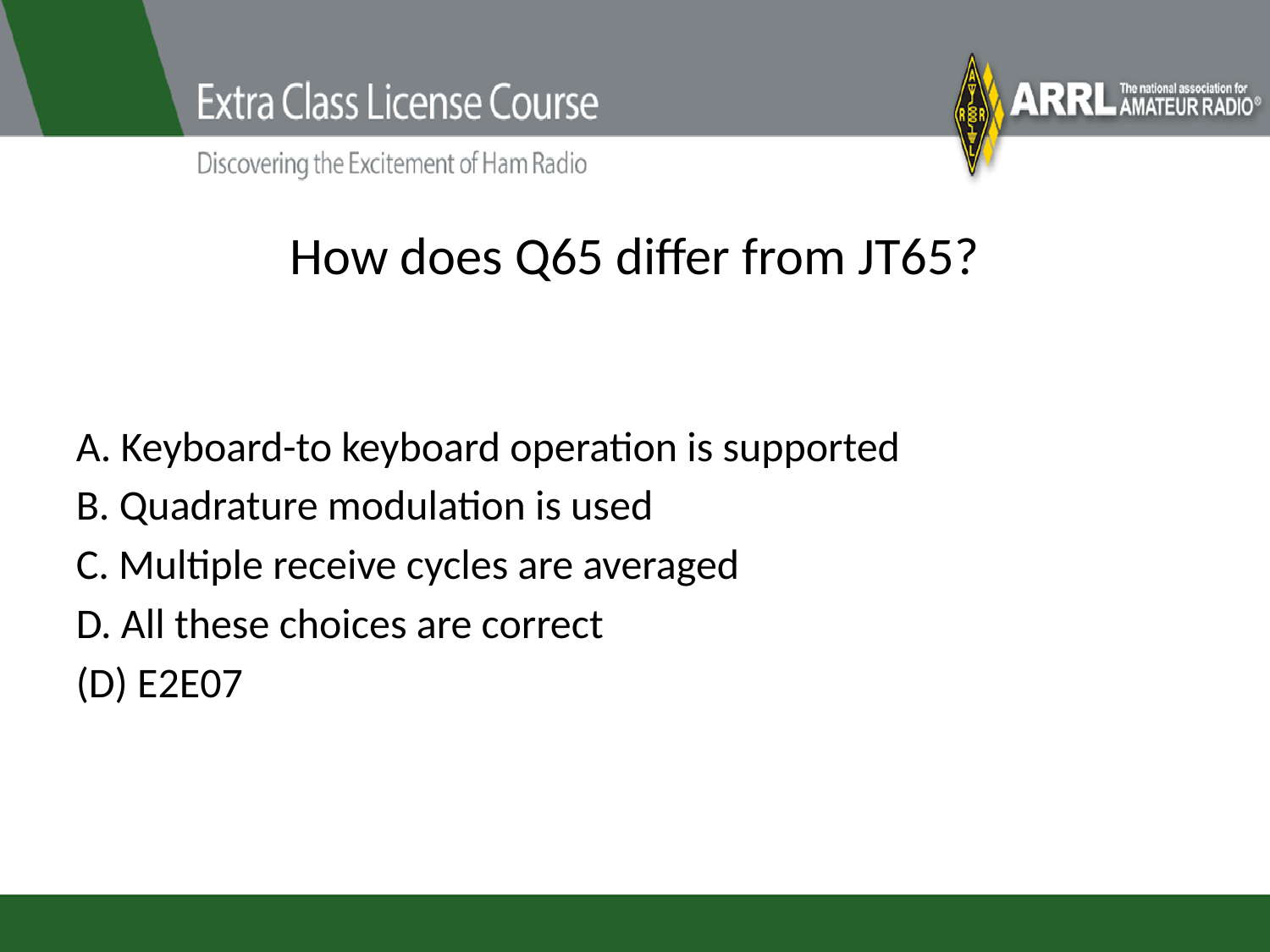

# How does Q65 differ from JT65?
A. Keyboard-to keyboard operation is supported
B. Quadrature modulation is used
C. Multiple receive cycles are averaged
D. All these choices are correct
(D) E2E07